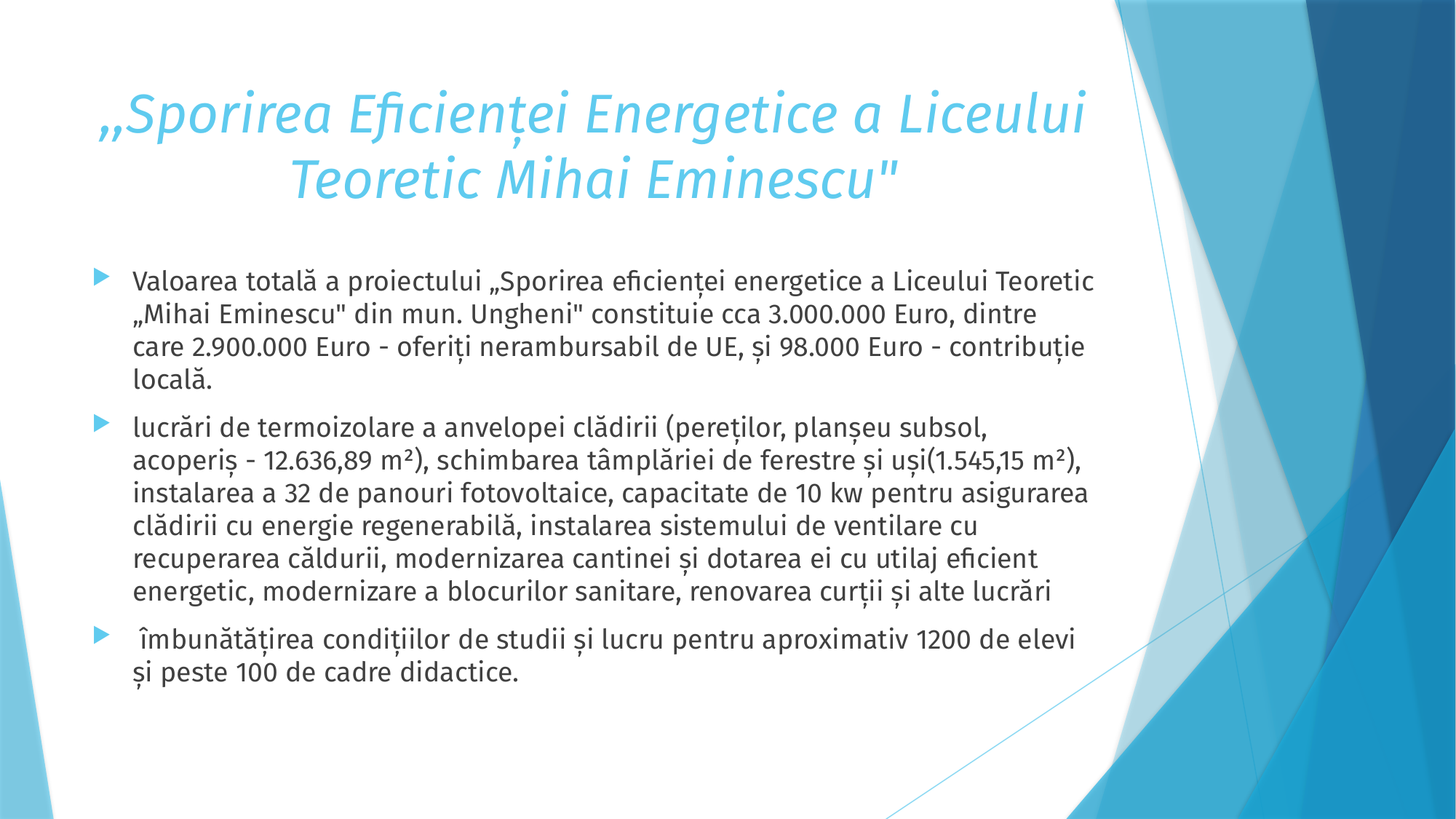

# ,,Sporirea Eficienței Energetice a Liceului Teoretic Mihai Eminescu"
Valoarea totală a proiectului „Sporirea eficienței energetice a Liceului Teoretic „Mihai Eminescu" din mun. Ungheni" constituie cca 3.000.000 Euro, dintre care 2.900.000 Euro - oferiți nerambursabil de UE, și 98.000 Euro - contribuție locală.
lucrări de termoizolare a anvelopei clădirii (pereților, planșeu subsol, acoperiș - 12.636,89 m²), schimbarea tâmplăriei de ferestre și uși(1.545,15 m²), instalarea a 32 de panouri fotovoltaice, capacitate de 10 kw pentru asigurarea clădirii cu energie regenerabilă, instalarea sistemului de ventilare cu recuperarea căldurii, modernizarea cantinei și dotarea ei cu utilaj eficient energetic, modernizare a blocurilor sanitare, renovarea curții și alte lucrări
 îmbunătățirea condițiilor de studii și lucru pentru aproximativ 1200 de elevi și peste 100 de cadre didactice.